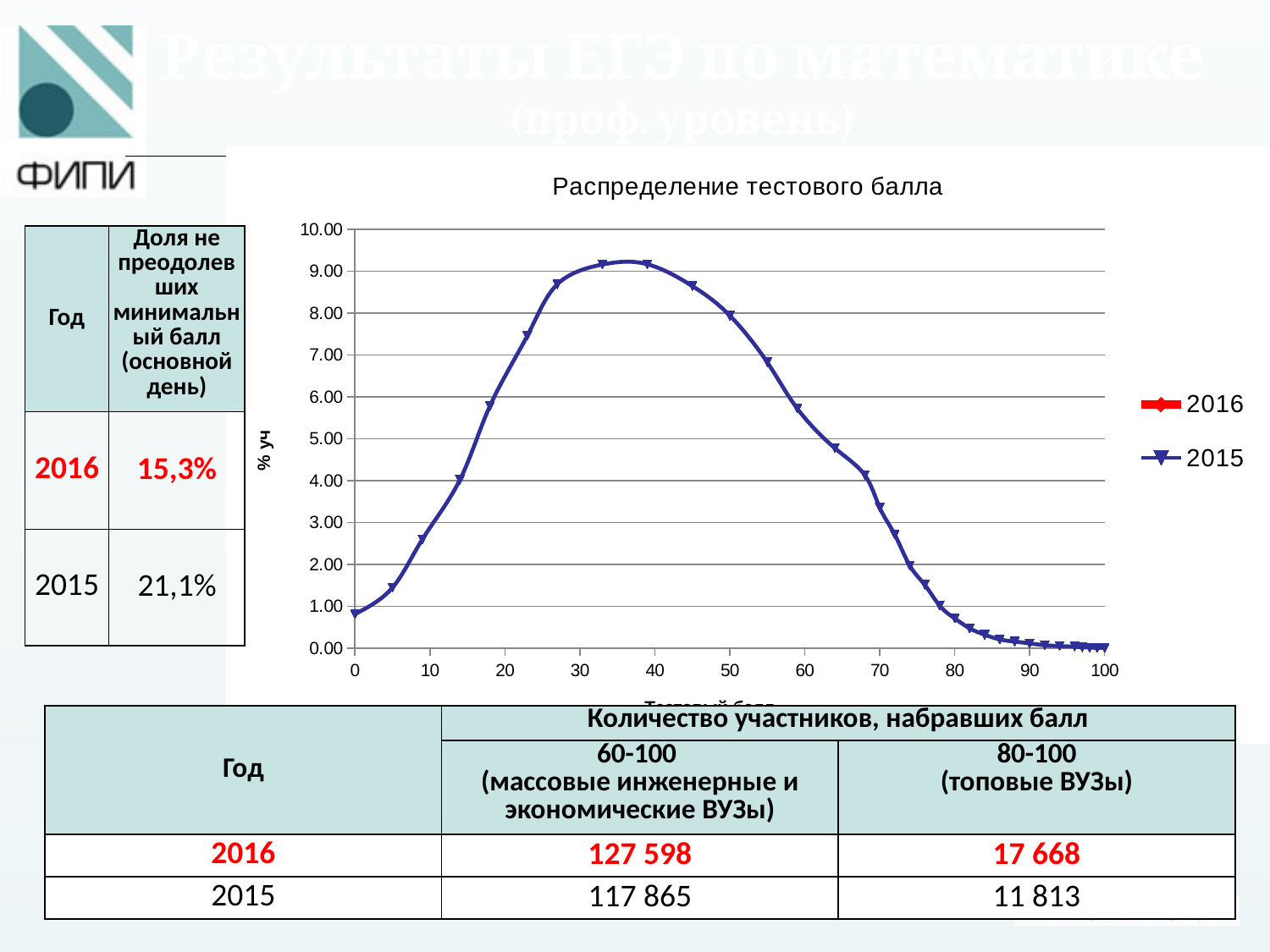

# Результаты ЕГЭ по математике (проф. уровень)

### Chart: Распределение тестового балла

| Category |  |  |
|---|---|---|
| Год | Доля не преодолевших минимальный балл (основной день) |
| --- | --- |
| 2016 | 15,3% |
| 2015 | 21,1% |

| Год | Количество участников, набравших балл |  |
| --- | --- | --- |
|  | 60-100 (массовые инженерные и экономические ВУЗы) | 80-100 (топовые ВУЗы) |
| 2016 | 127 598 | 17 668 |
| 2015 | 117 865 | 11 813 |